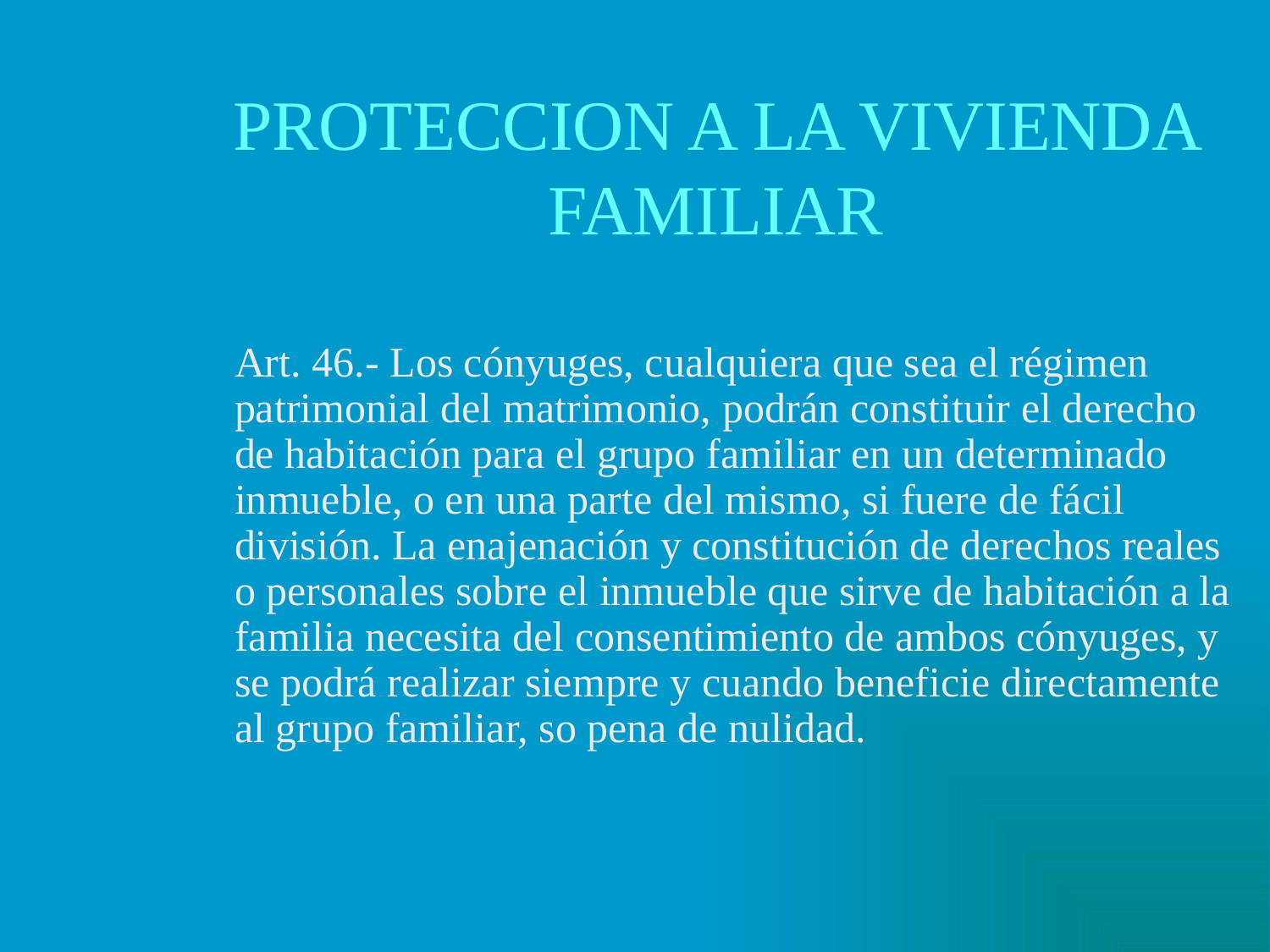

# PROTECCION A LA VIVIENDA FAMILIAR

	Art. 46.- Los cónyuges, cualquiera que sea el régimen patrimonial del matrimonio, podrán constituir el derecho de habitación para el grupo familiar en un determinado inmueble, o en una parte del mismo, si fuere de fácil división. La enajenación y constitución de derechos reales o personales sobre el inmueble que sirve de habitación a la familia necesita del consentimiento de ambos cónyuges, y se podrá realizar siempre y cuando beneficie directamente al grupo familiar, so pena de nulidad.